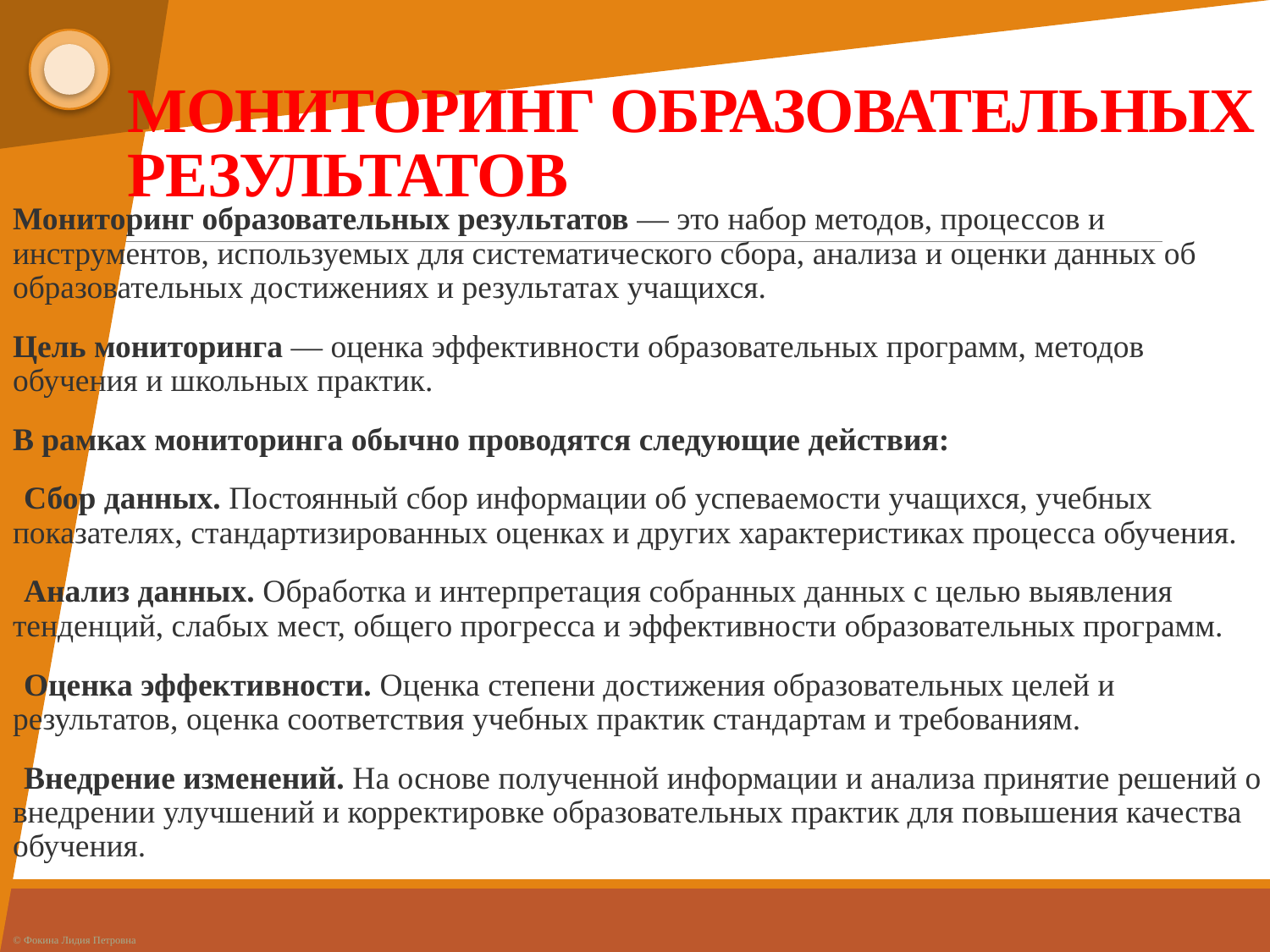

# МОНИТОРИНГ ОБРАЗОВАТЕЛЬНЫХ РЕЗУЛЬТАТОВ
Мониторинг образовательных результатов — это набор методов, процессов и инструментов, используемых для систематического сбора, анализа и оценки данных об образовательных достижениях и результатах учащихся.
Цель мониторинга — оценка эффективности образовательных программ, методов обучения и школьных практик.
В рамках мониторинга обычно проводятся следующие действия:
Сбор данных. Постоянный сбор информации об успеваемости учащихся, учебных показателях, стандартизированных оценках и других характеристиках процесса обучения.
Анализ данных. Обработка и интерпретация собранных данных с целью выявления тенденций, слабых мест, общего прогресса и эффективности образовательных программ.
Оценка эффективности. Оценка степени достижения образовательных целей и результатов, оценка соответствия учебных практик стандартам и требованиям.
Внедрение изменений. На основе полученной информации и анализа принятие решений о внедрении улучшений и корректировке образовательных практик для повышения качества обучения.